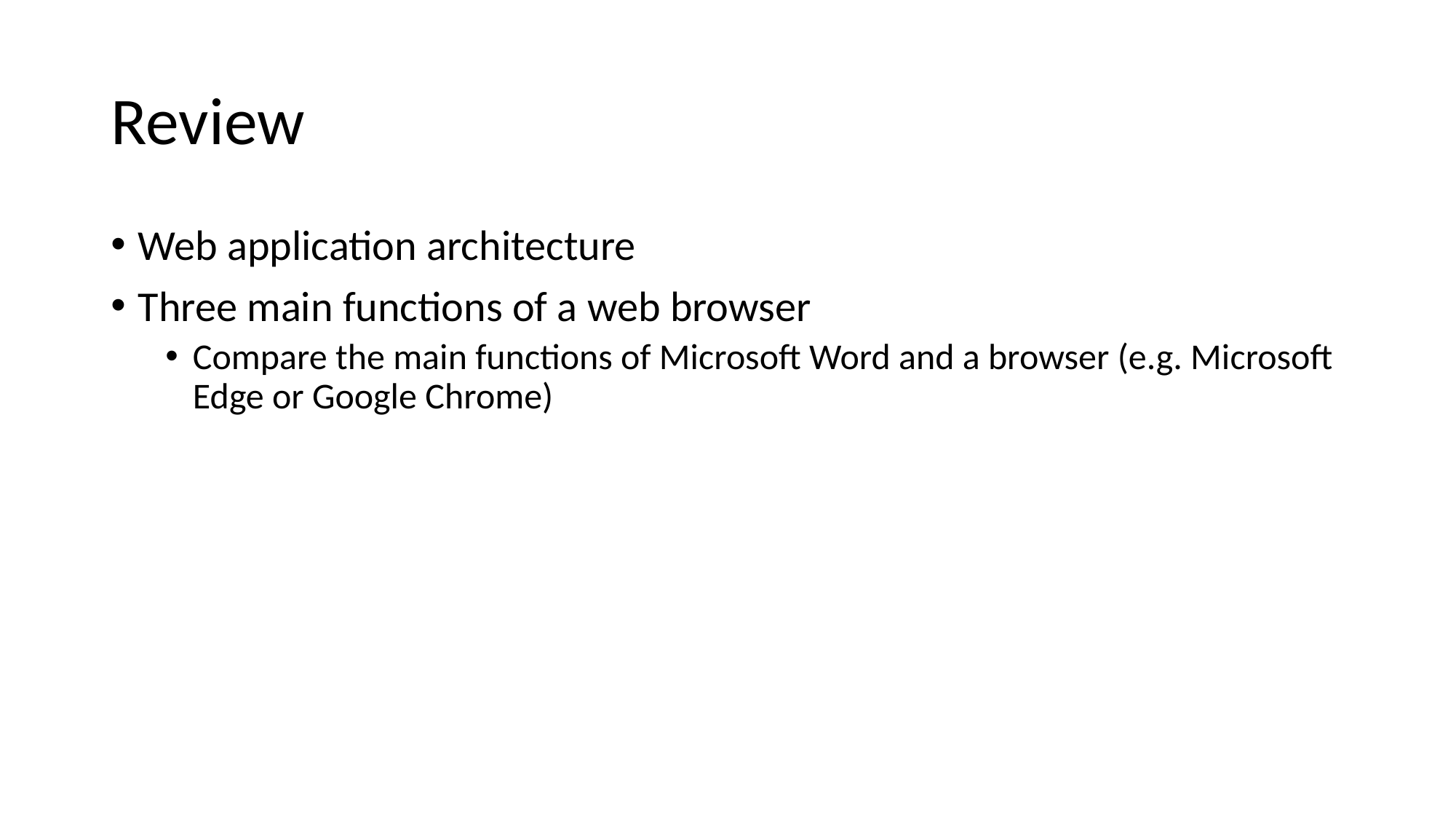

# Review
Web application architecture
Three main functions of a web browser
Compare the main functions of Microsoft Word and a browser (e.g. Microsoft Edge or Google Chrome)